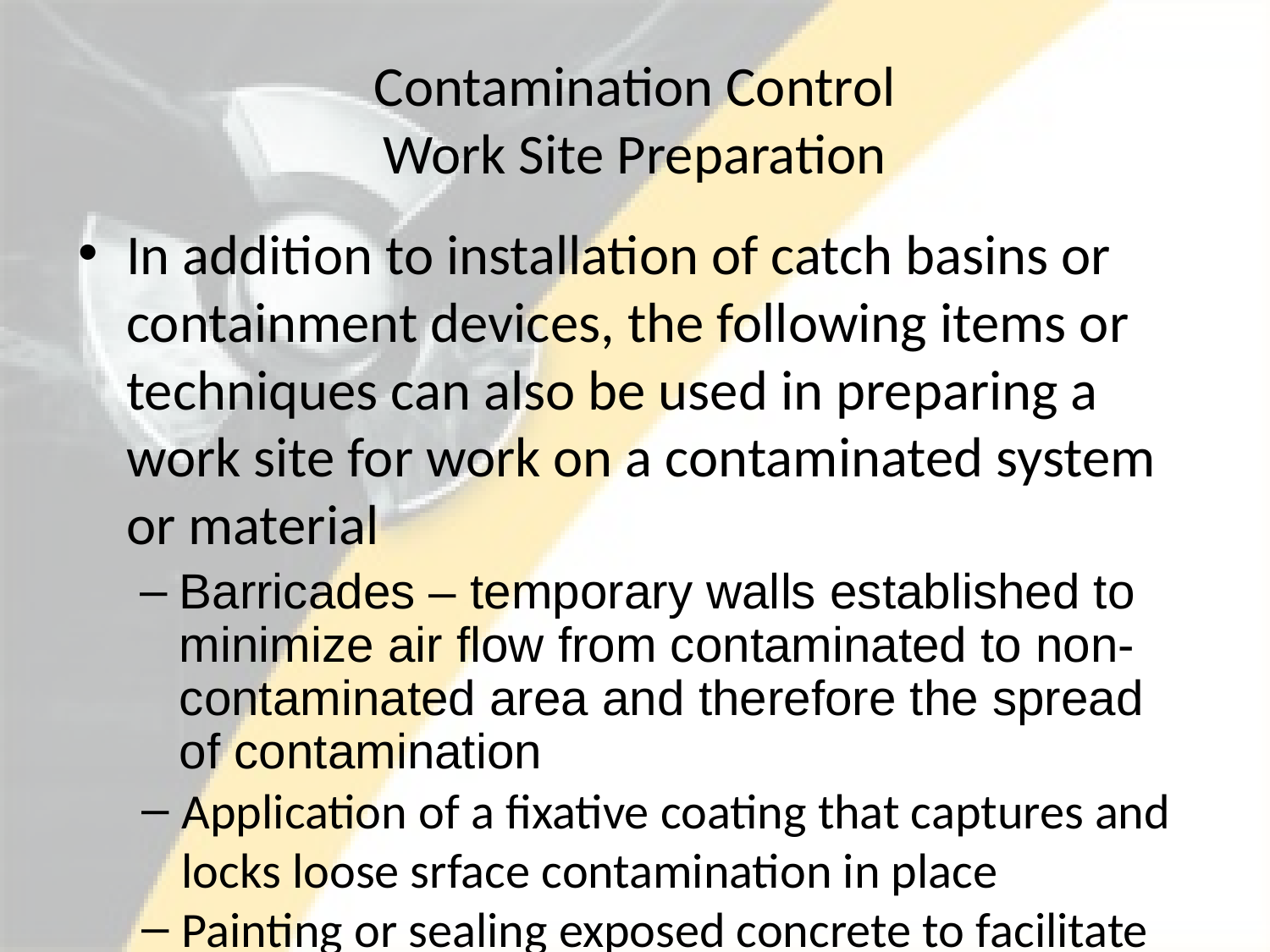

# Contamination Control Work Site Preparation
In addition to installation of catch basins or containment devices, the following items or techniques can also be used in preparing a work site for work on a contaminated system or material
Barricades – temporary walls established to minimize air flow from contaminated to non-contaminated area and therefore the spread of contamination
Application of a fixative coating that captures and locks loose srface contamination in place
Painting or sealing exposed concrete to facilitate decontamination later